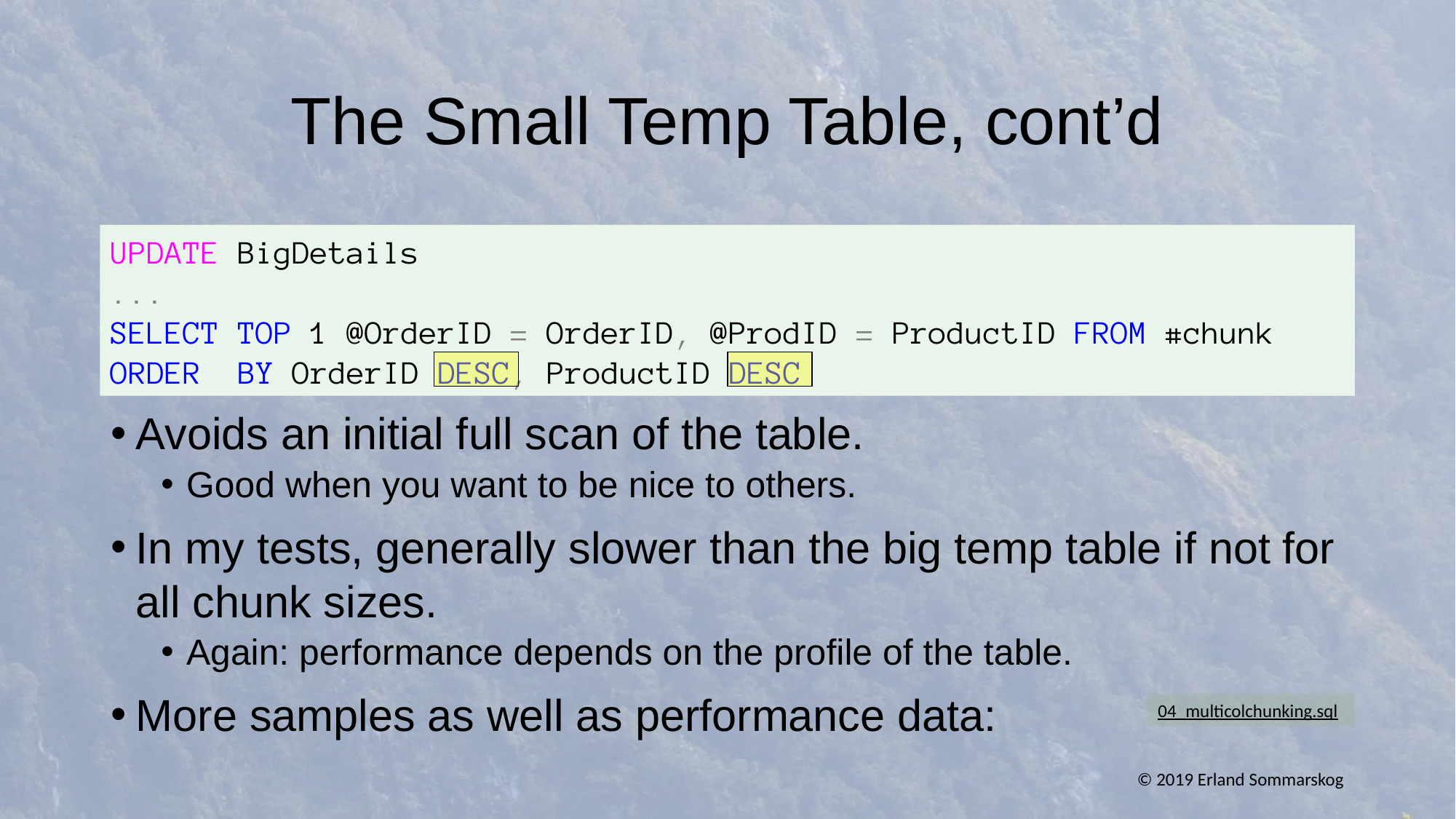

# The Small Temp Table, cont’d
UPDATE BigDetails
...
SELECT TOP 1 @OrderID = OrderID, @ProdID = ProductID FROM #chunk
ORDER  BY OrderID DESC, ProductID DESC

Avoids an initial full scan of the table.
Good when you want to be nice to others.
In my tests, generally slower than the big temp table if not for all chunk sizes.
Again: performance depends on the profile of the table.
More samples as well as performance data:
04_multicolchunking.sql
© 2019 Erland Sommarskog